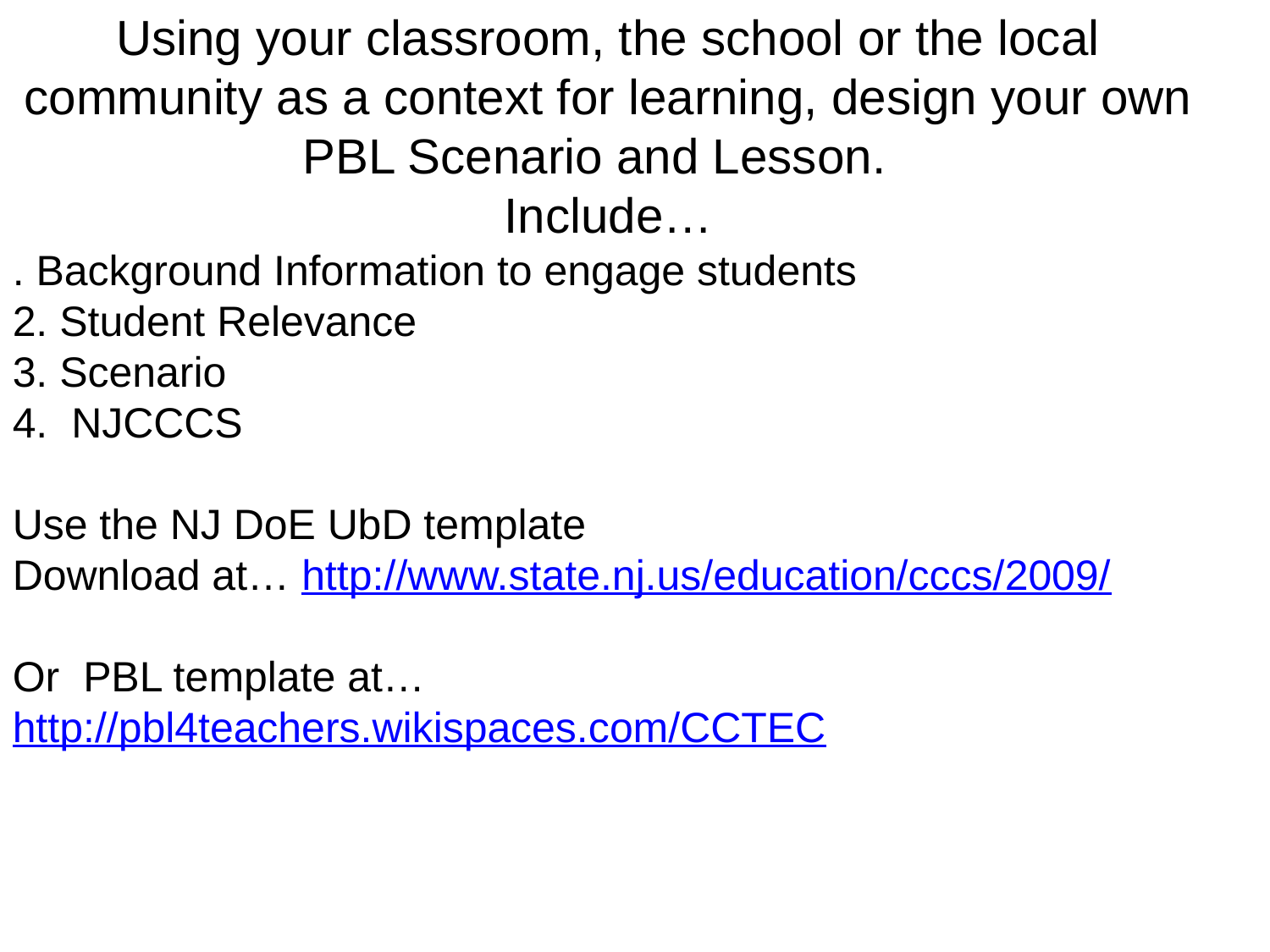

Using your classroom, the school or the local community as a context for learning, design your own PBL Scenario and Lesson.
Include…
. Background Information to engage students
2. Student Relevance
3. Scenario
4.  NJCCCS

Use the NJ DoE UbD template
Download at… http://www.state.nj.us/education/cccs/2009/

Or  PBL template at… http://pbl4teachers.wikispaces.com/CCTEC